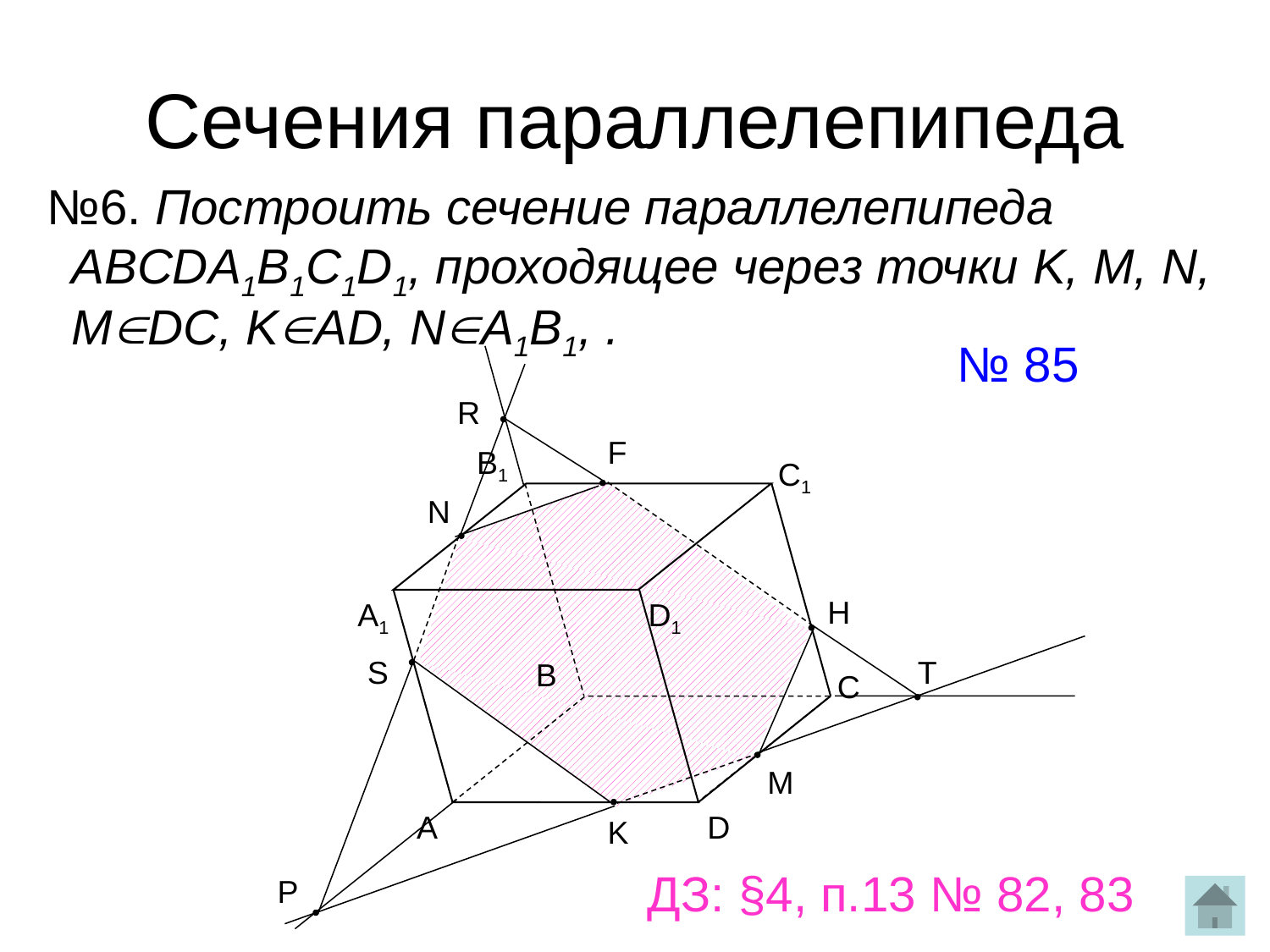

Сечения параллелепипеда
№6. Построить сечение параллелепипеда ABCDA1B1C1D1, проходящее через точки K, M, N, M∈DС, K∈AD, N∈A1B1, .
№ 85

R

F
B1
С1

А1
D1

B
С

А
D

N

H

S
T

M

K
ДЗ: §4, п.13 № 82, 83
P